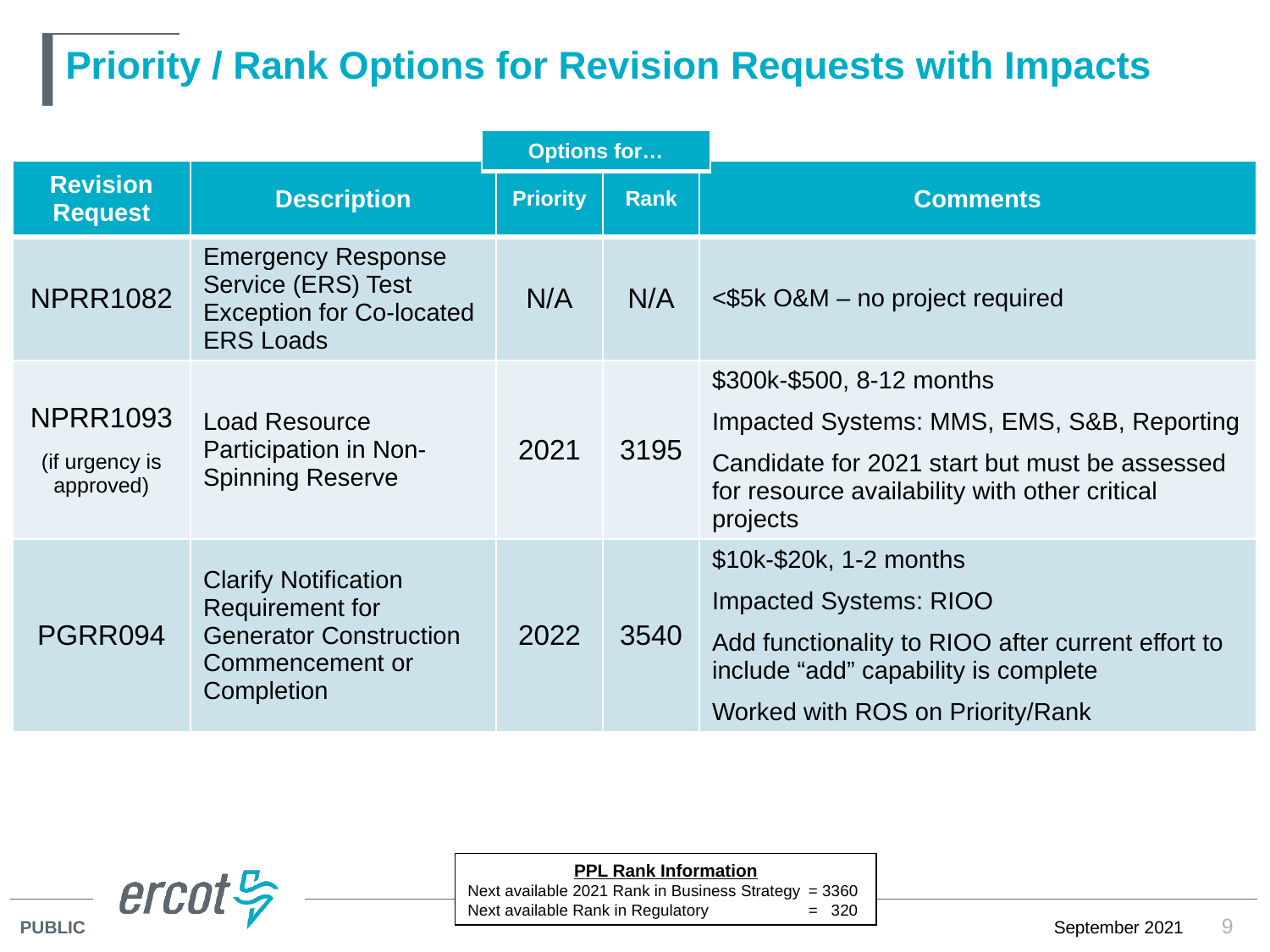

# Priority / Rank Options for Revision Requests with Impacts
| Options for… |
| --- |
| Revision Request | Description | Priority | Rank | Comments |
| --- | --- | --- | --- | --- |
| NPRR1082 | Emergency Response Service (ERS) Test Exception for Co-located ERS Loads | N/A | N/A | <$5k O&M – no project required |
| NPRR1093 (if urgency is approved) | Load Resource Participation in Non-Spinning Reserve | 2021 | 3195 | $300k-$500, 8-12 months Impacted Systems: MMS, EMS, S&B, Reporting Candidate for 2021 start but must be assessed for resource availability with other critical projects |
| PGRR094 | Clarify Notification Requirement for Generator Construction Commencement or Completion | 2022 | 3540 | $10k-$20k, 1-2 months Impacted Systems: RIOO Add functionality to RIOO after current effort to include “add” capability is complete Worked with ROS on Priority/Rank |
PPL Rank Information
Next available 2021 Rank in Business Strategy 	= 3360
Next available Rank in Regulatory	=   320
9